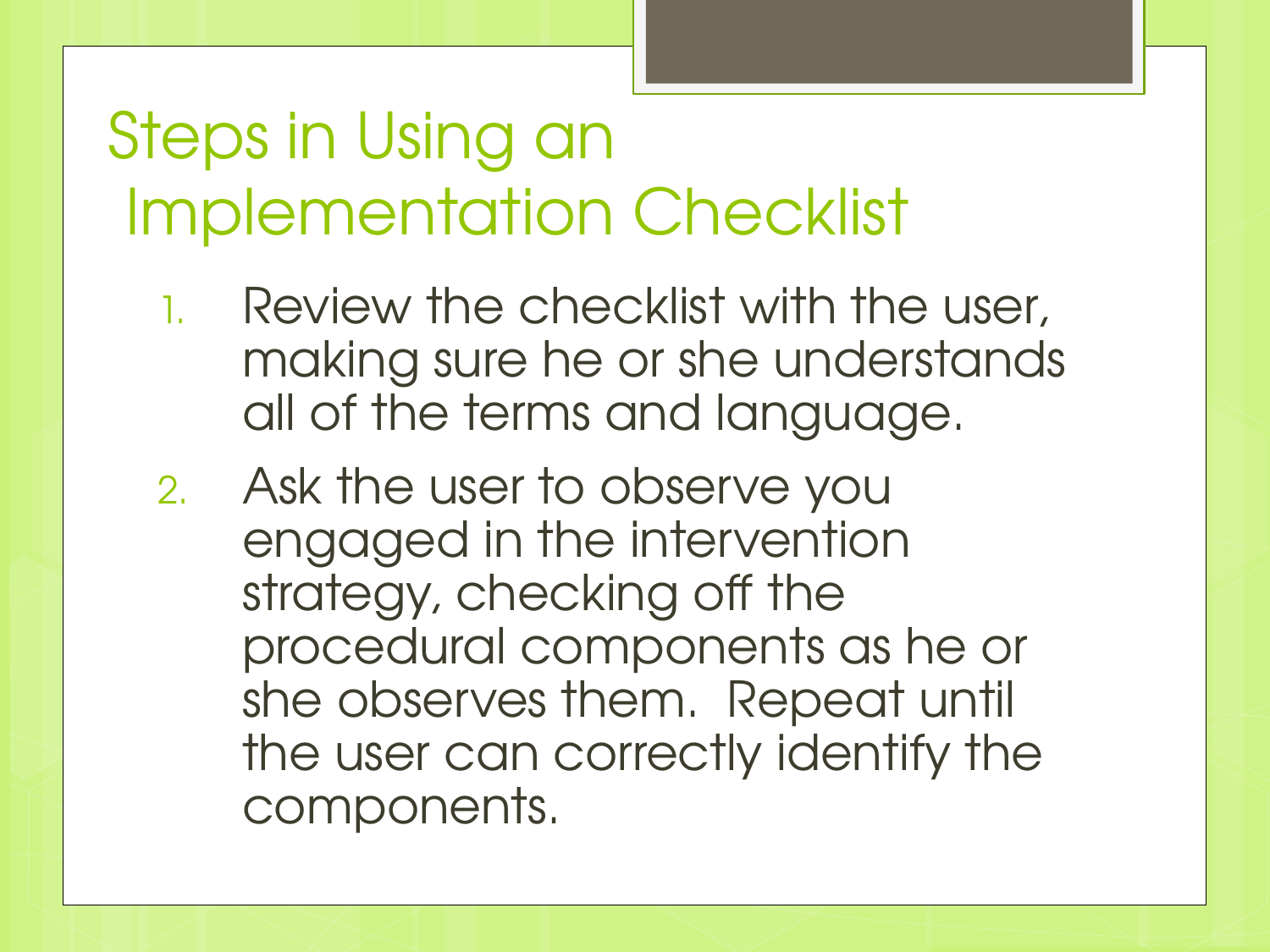

# Steps in Using an Implementation Checklist
Review the checklist with the user, making sure he or she understands all of the terms and language.
Ask the user to observe you engaged in the intervention strategy, checking off the procedural components as he or she observes them.  Repeat until the user can correctly identify the components.